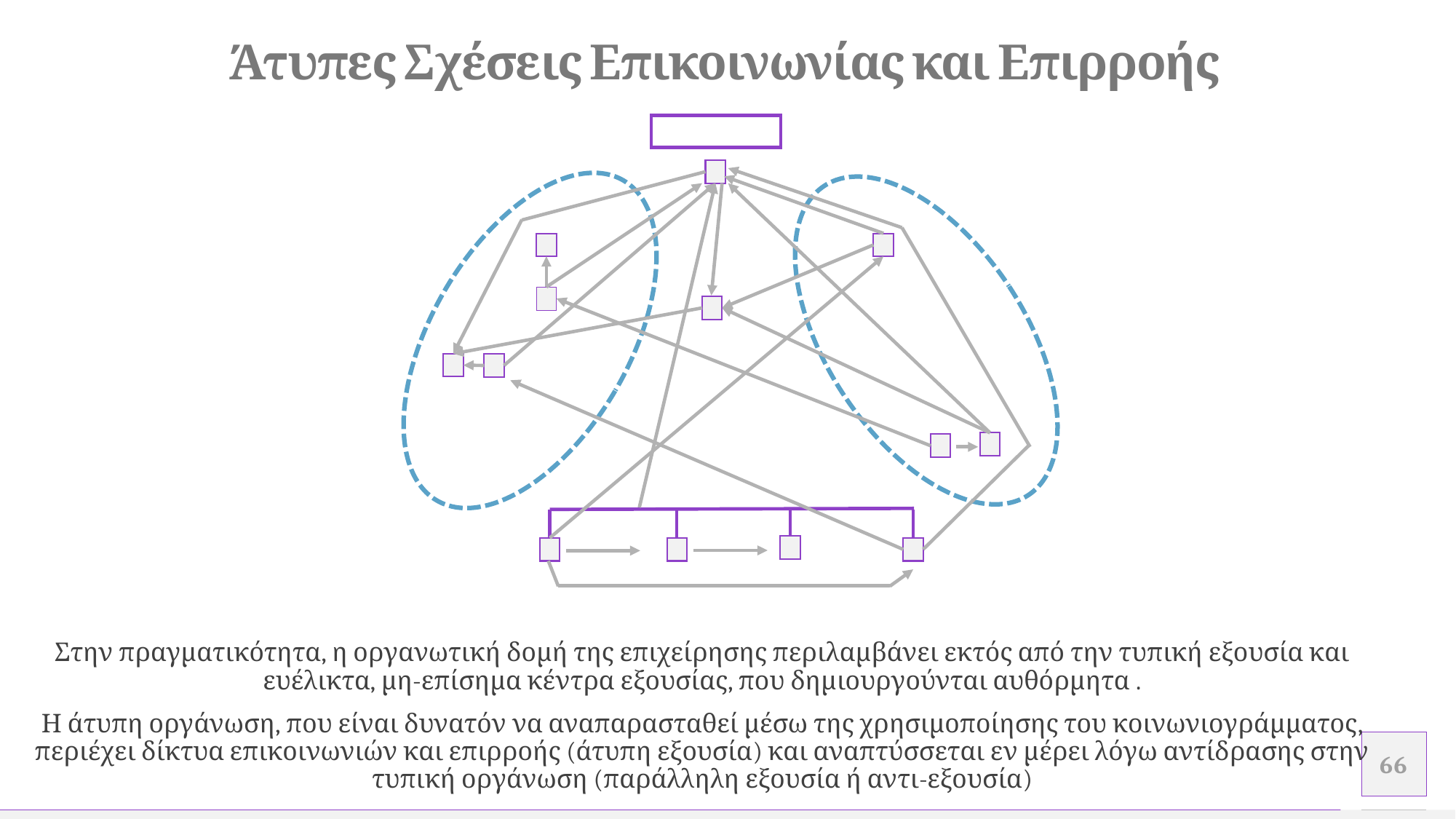

# Άτυπες Σχέσεις Επικοινωνίας και Επιρροής

Στην πραγματικότητα, η οργανωτική δομή της επιχείρησης περιλαμβάνει εκτός από την τυπική εξουσία και ευέλικτα, μη-επίσημα κέντρα εξουσίας, που δημιουργούνται αυθόρμητα .
Η άτυπη οργάνωση, που είναι δυνατόν να αναπαρασταθεί μέσω της χρησιμοποίησης του κοινωνιογράμματος, περιέχει δίκτυα επικοινωνιών και επιρροής (άτυπη εξουσία) και αναπτύσσεται εν μέρει λόγω αντίδρασης στην τυπική οργάνωση (παράλληλη εξουσία ή αντι-εξουσία)
.
.
66
Προσθέστε υποσέλιδο